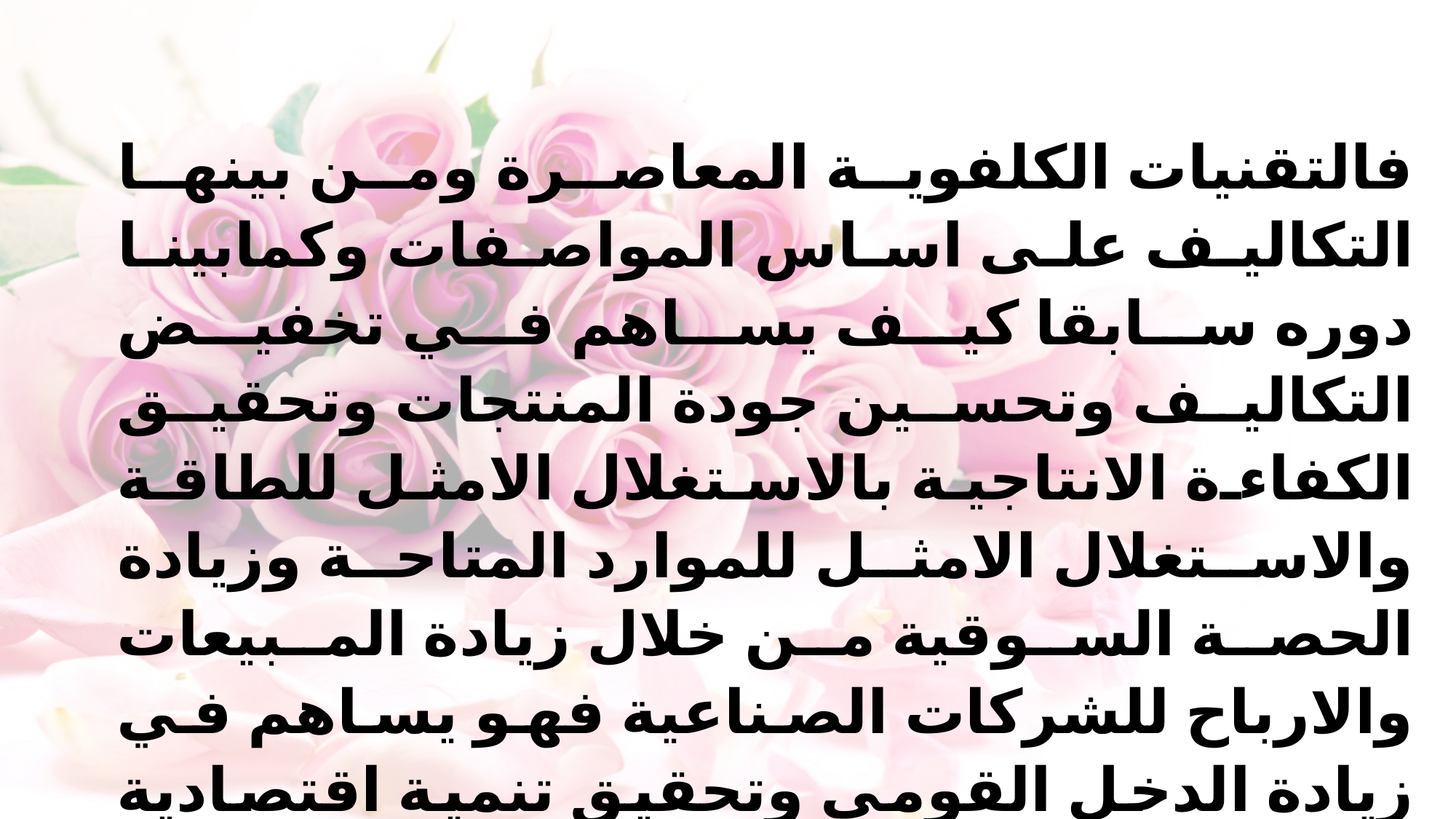

فالتقنيات الكلفوية المعاصرة ومن بينها التكاليف على اساس المواصفات وكمابينا دوره سابقا كيف يساهم في تخفيض التكاليف وتحسين جودة المنتجات وتحقيق الكفاءة الانتاجية بالاستغلال الامثل للطاقة والاستغلال الامثل للموارد المتاحة وزيادة الحصة السوقية من خلال زيادة المبيعات والارباح للشركات الصناعية فهو يساهم في زيادة الدخل القومي وتحقيق تنمية اقتصادية ونمو اقتصادي في مجال الصناعة وهنا لابد من بيان بعض المرتكزات المعرفية عن التنمية الاقتصادية: